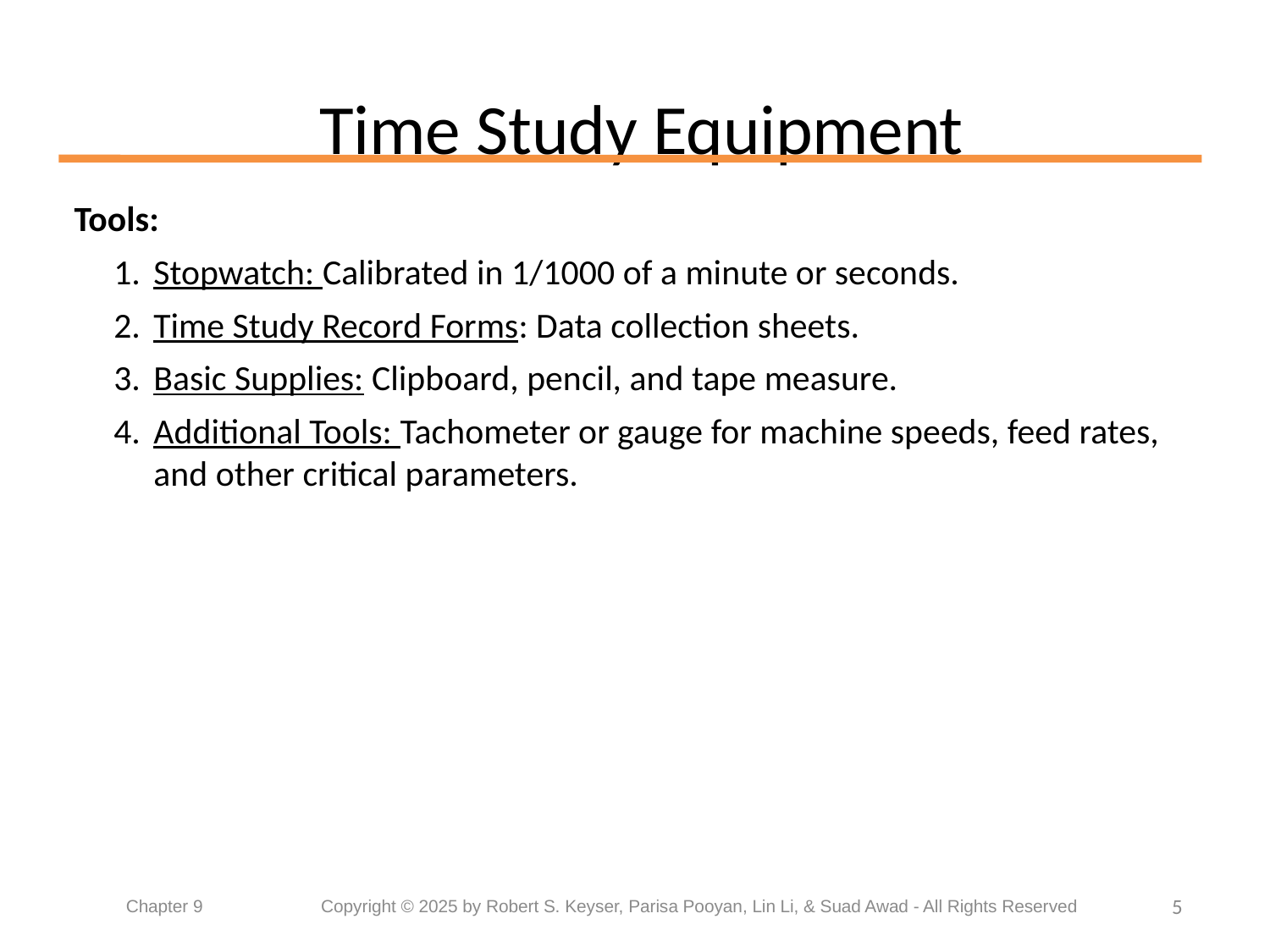

# Time Study Equipment

Tools:
Stopwatch: Calibrated in 1/1000 of a minute or seconds.
Time Study Record Forms: Data collection sheets.
Basic Supplies: Clipboard, pencil, and tape measure.
Additional Tools: Tachometer or gauge for machine speeds, feed rates, and other critical parameters.
5
Chapter 9	              Copyright © 2025 by Robert S. Keyser, Parisa Pooyan, Lin Li, & Suad Awad - All Rights Reserved